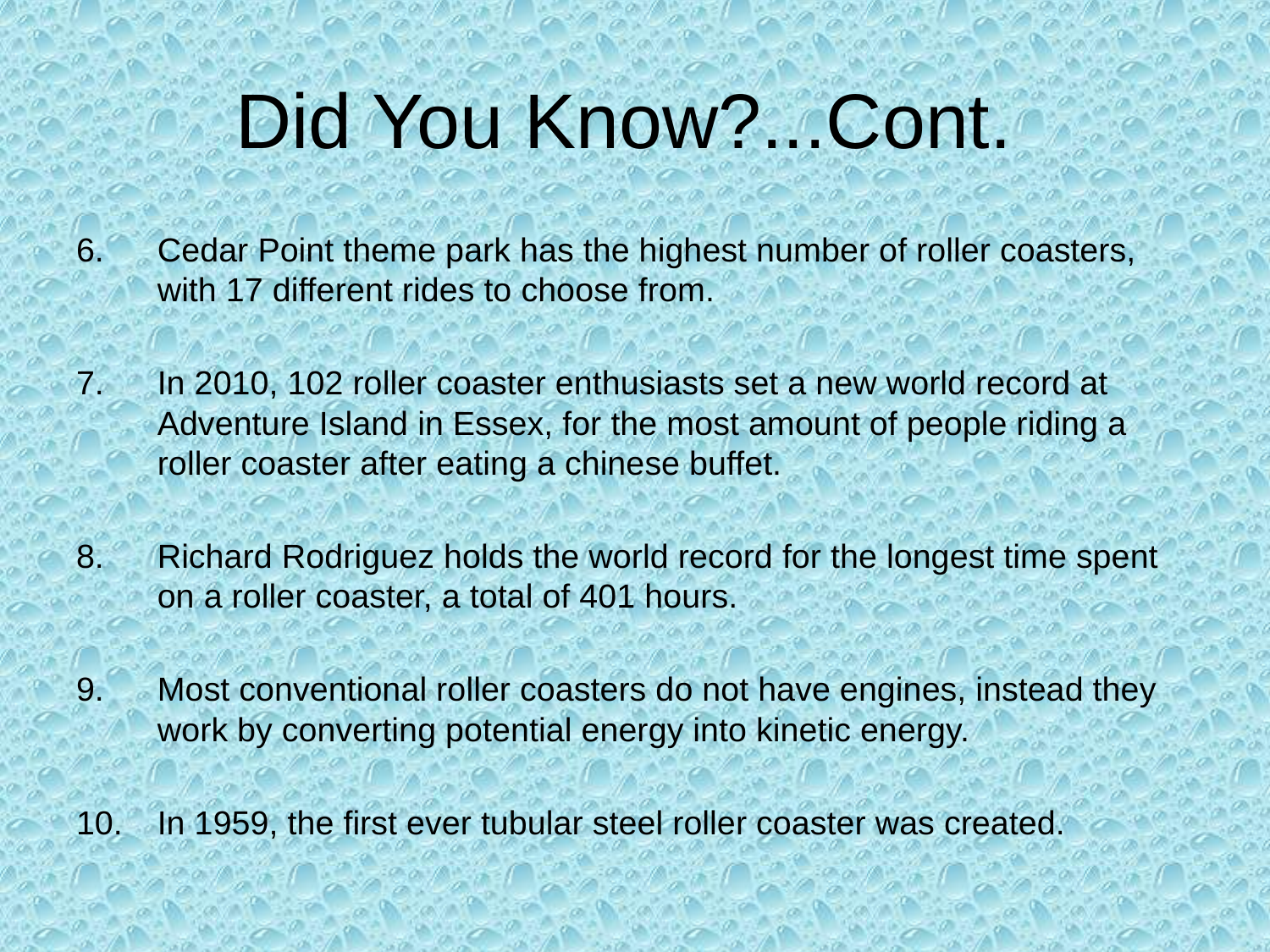

# Did You Know?...Cont.
Cedar Point theme park has the highest number of roller coasters, with 17 different rides to choose from.

In 2010, 102 roller coaster enthusiasts set a new world record at Adventure Island in Essex, for the most amount of people riding a roller coaster after eating a chinese buffet.

Richard Rodriguez holds the world record for the longest time spent on a roller coaster, a total of 401 hours.

Most conventional roller coasters do not have engines, instead they work by converting potential energy into kinetic energy.

In 1959, the first ever tubular steel roller coaster was created.